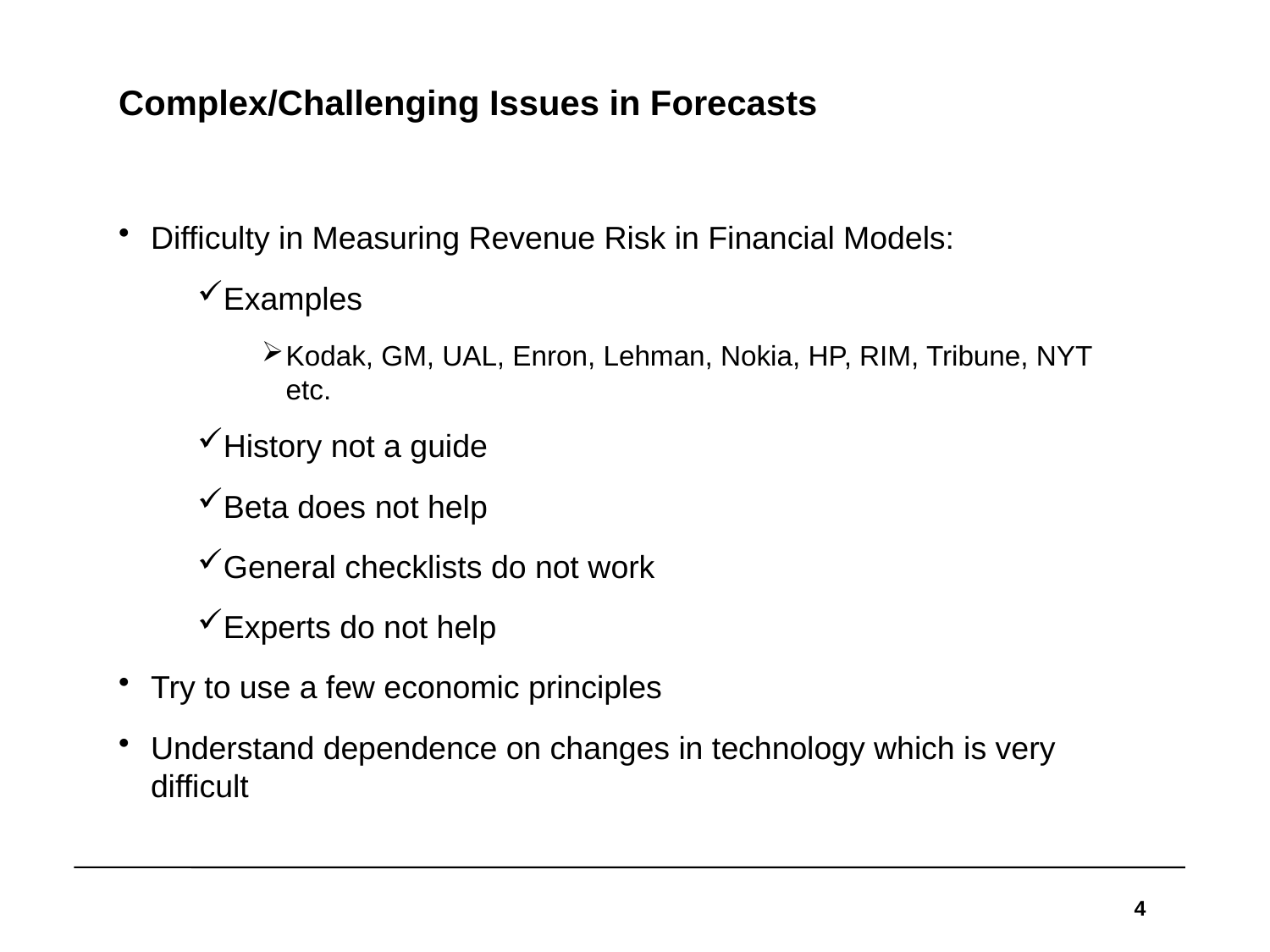

# Complex/Challenging Issues in Forecasts
Difficulty in Measuring Revenue Risk in Financial Models:
Examples
Kodak, GM, UAL, Enron, Lehman, Nokia, HP, RIM, Tribune, NYT etc.
History not a guide
Beta does not help
General checklists do not work
Experts do not help
Try to use a few economic principles
Understand dependence on changes in technology which is very difficult